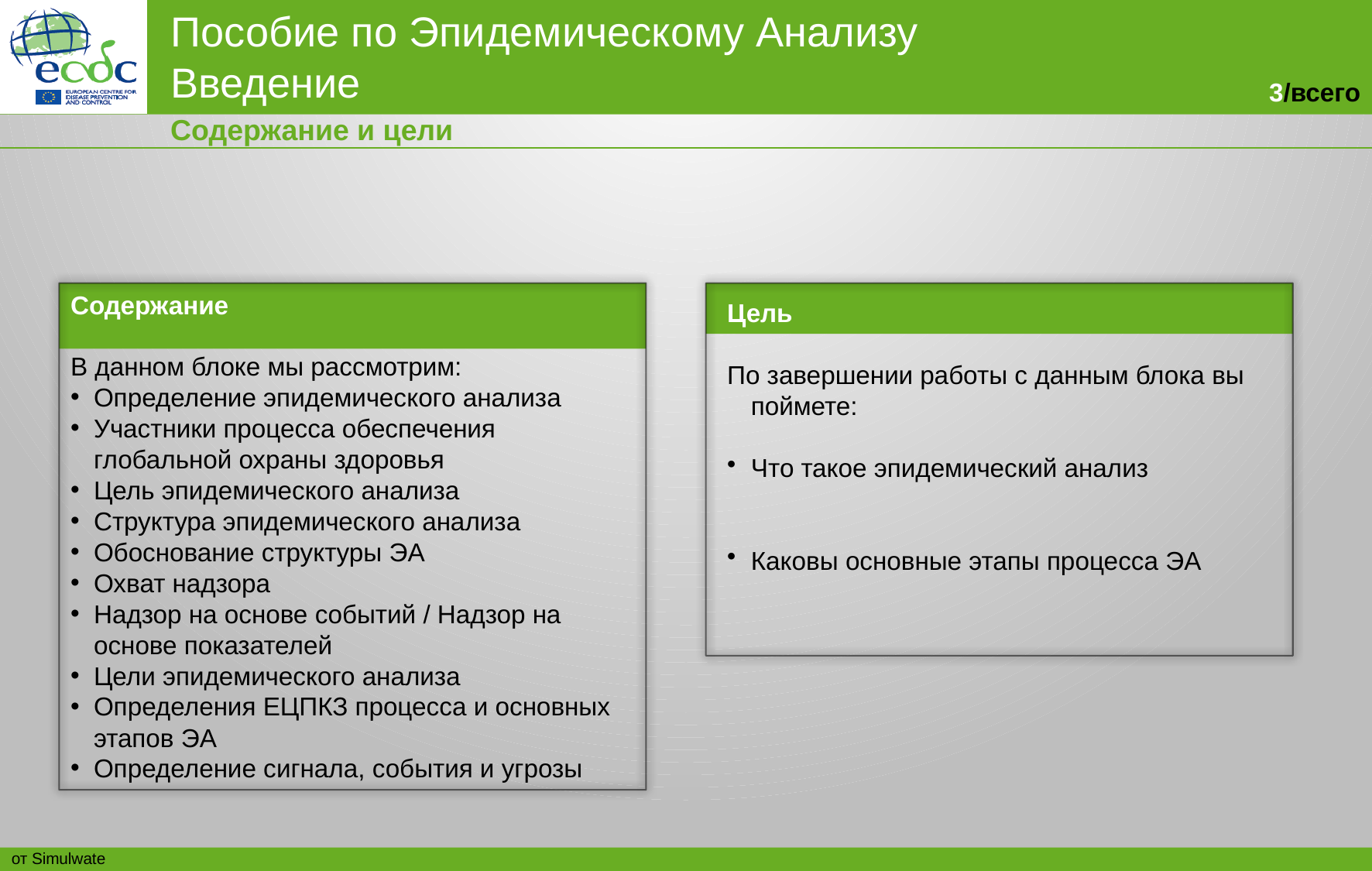

Содержание и цели
Содержание

В данном блоке мы рассмотрим:
Определение эпидемического анализа
Участники процесса обеспечения глобальной охраны здоровья
Цель эпидемического анализа
Структура эпидемического анализа
Обоснование структуры ЭА
Охват надзора
Надзор на основе событий / Надзор на основе показателей
Цели эпидемического анализа
Определения ЕЦПКЗ процесса и основных этапов ЭА
Определение сигнала, события и угрозы

Цель

По завершении работы с данным блока вы поймете:

Что такое эпидемический анализ

Каковы основные этапы процесса ЭА